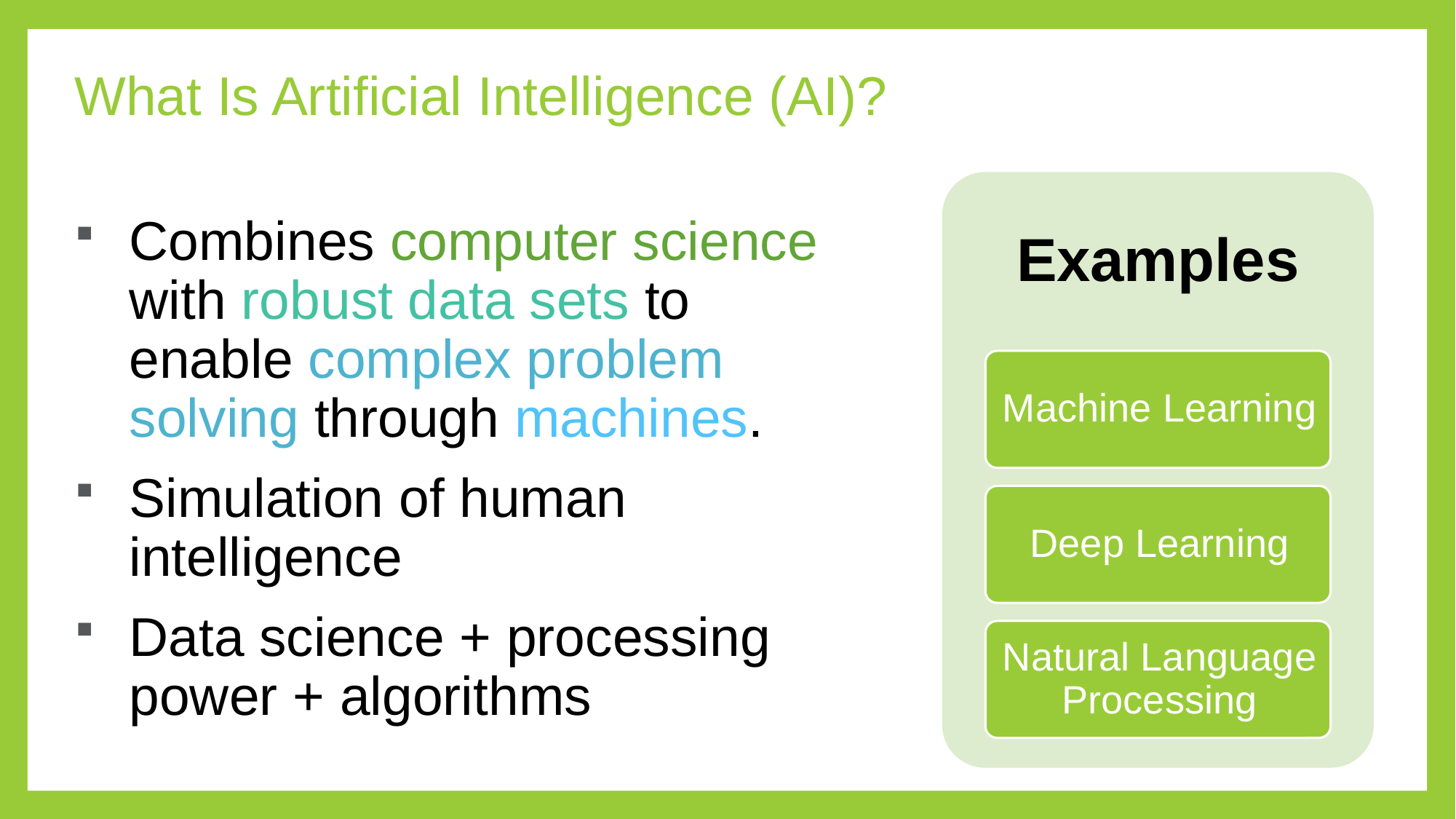

# What Is Artificial Intelligence (AI)?
Combines computer science with robust data sets to enable complex problem solving through machines.
Simulation of human intelligence
Data science + processing power + algorithms
Examples
Machine Learning
Deep Learning
Natural Language Processing